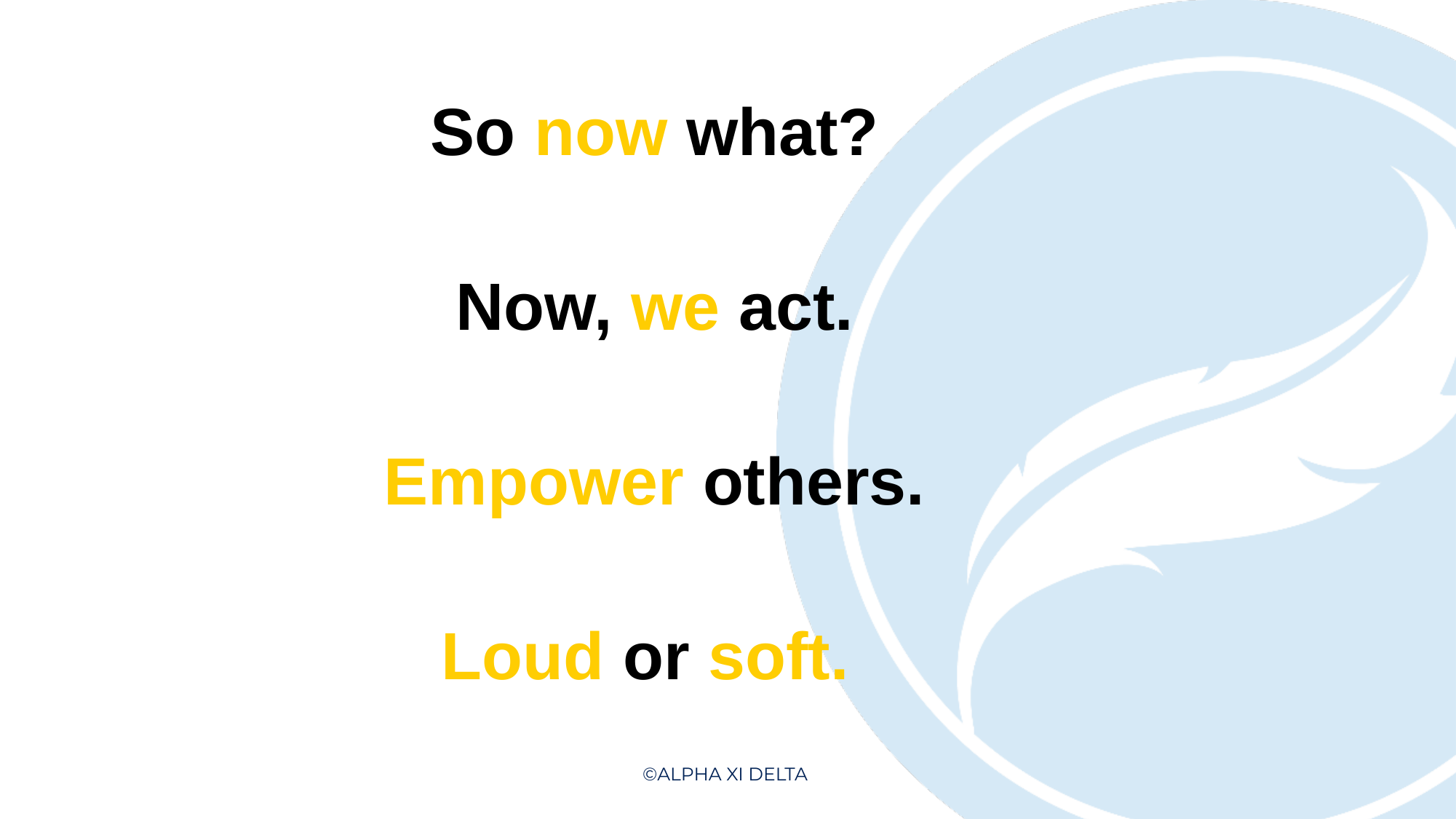

So now what?

Now, we act.

Empower others.

Loud or soft.
©ALPHA XI DELTA